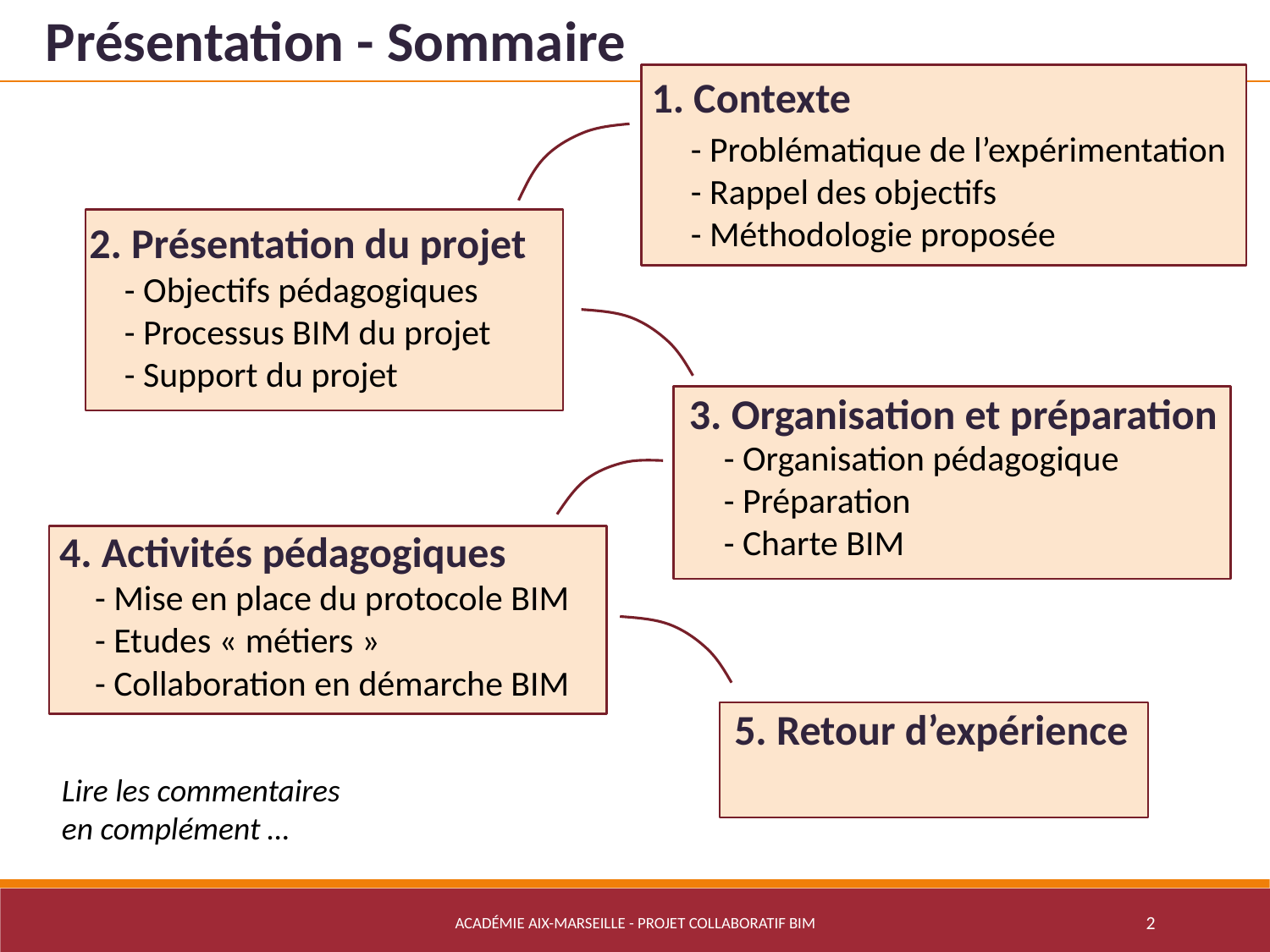

Présentation - Sommaire

1. Contexte
- Problématique de l’expérimentation
- Rappel des objectifs
- Méthodologie proposée

2. Présentation du projet
- Objectifs pédagogiques
- Processus BIM du projet
- Support du projet

3. Organisation et préparation

- Organisation pédagogique
- Préparation
- Charte BIM

4. Activités pédagogiques

- Mise en place du protocole BIM
- Etudes « métiers »
- Collaboration en démarche BIM

5. Retour d’expérience

Lire les commentaires en complément …
Académie Aix-Marseille - Projet Collaboratif BIM
2